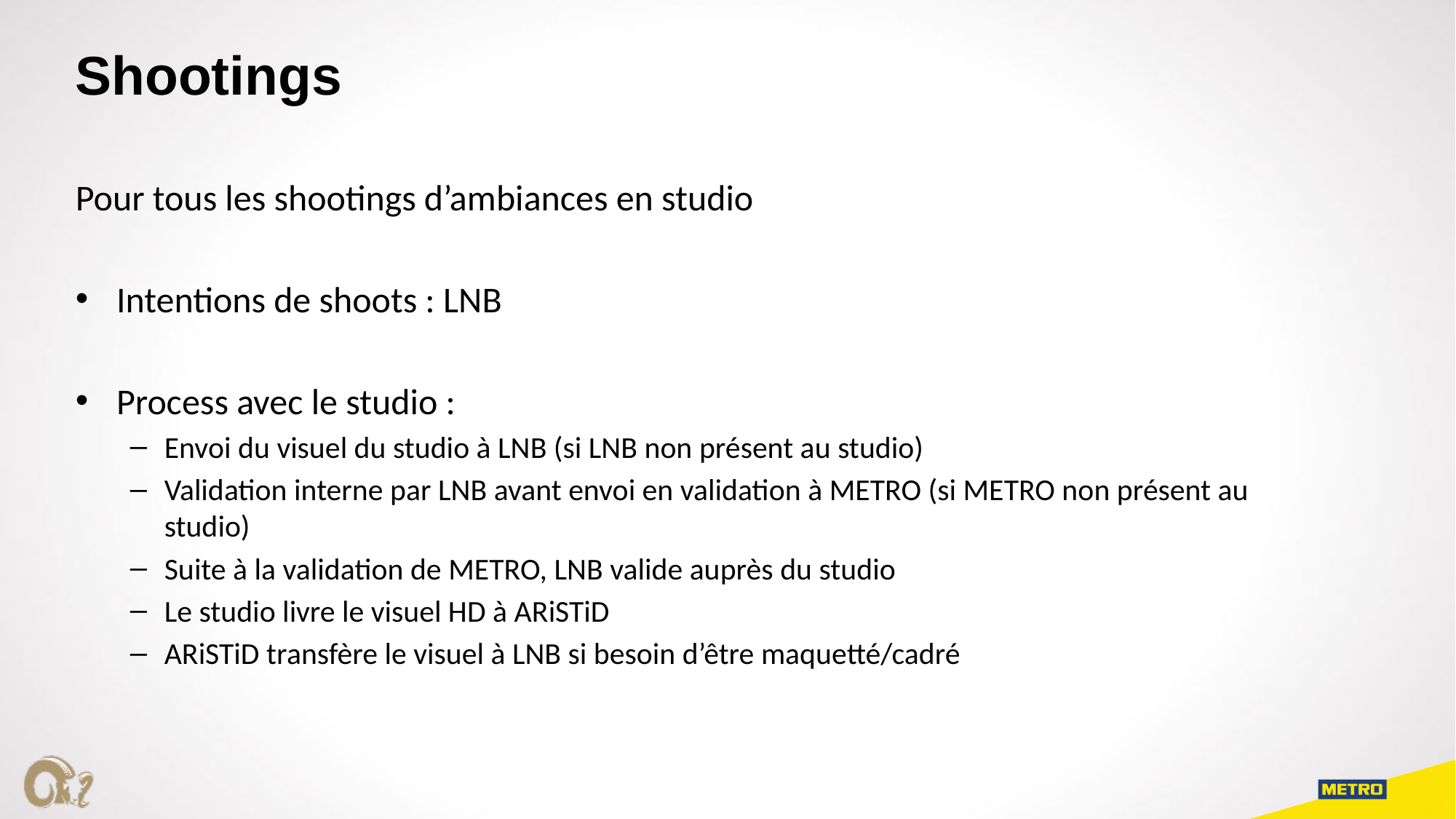

Shootings
Pour tous les shootings d’ambiances en studio

Intentions de shoots : LNB

Process avec le studio :
Envoi du visuel du studio à LNB (si LNB non présent au studio)
Validation interne par LNB avant envoi en validation à METRO (si METRO non présent au studio)
Suite à la validation de METRO, LNB valide auprès du studio
Le studio livre le visuel HD à ARiSTiD
ARiSTiD transfère le visuel à LNB si besoin d’être maquetté/cadré